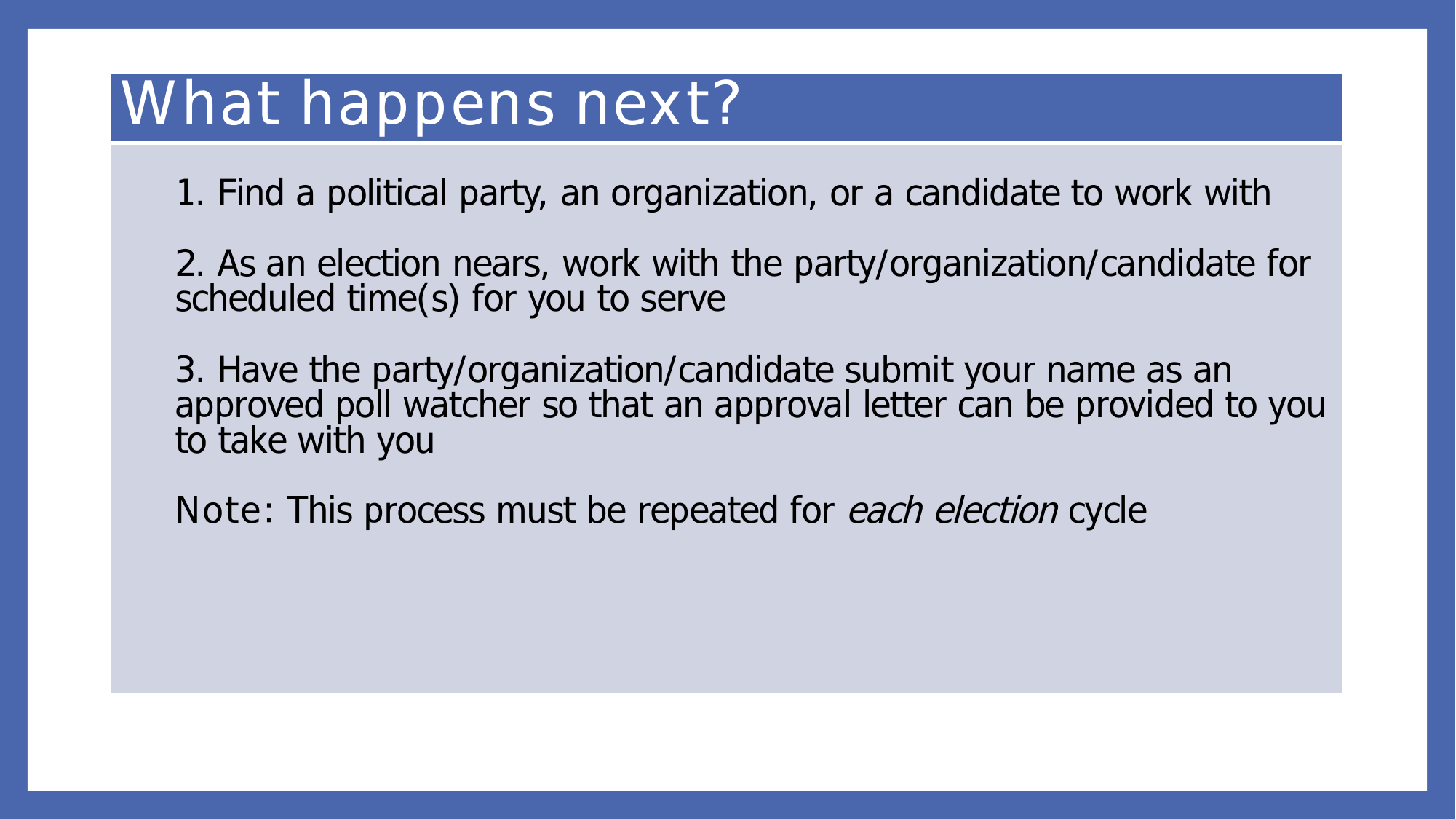

| What happens next? |
| --- |
| 1. Find a political party, an organization, or a candidate to work with 2. As an election nears, work with the party/organization/candidate for scheduled time(s) for you to serve 3. Have the party/organization/candidate submit your name as an approved poll watcher so that an approval letter can be provided to you to take with you Note: This process must be repeated for each election cycle |